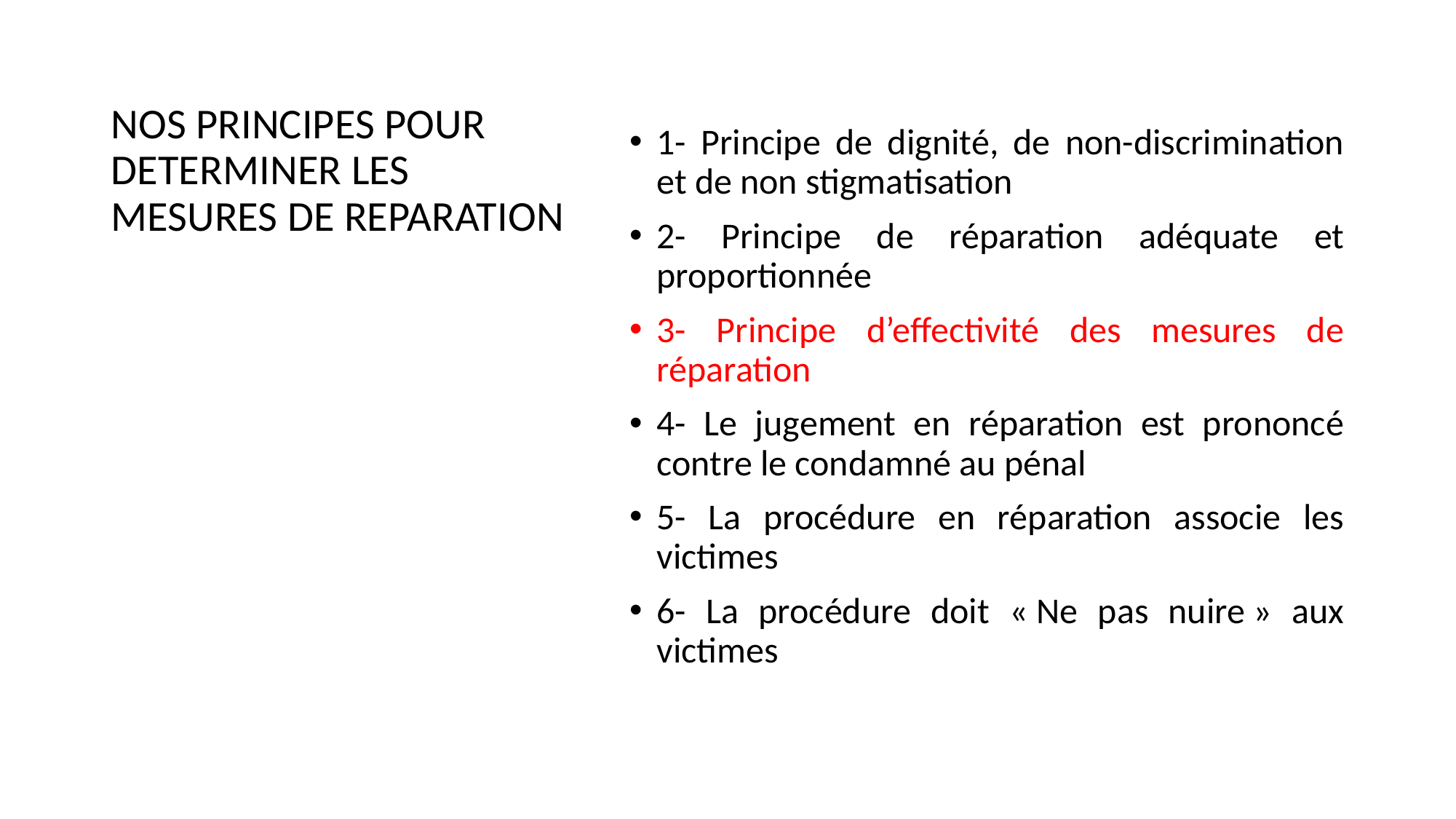

# NOS PRINCIPES POUR DETERMINER LES MESURES DE REPARATION
1- Principe de dignité, de non-discrimination et de non stigmatisation
2- Principe de réparation adéquate et proportionnée
3- Principe d’effectivité des mesures de réparation
4- Le jugement en réparation est prononcé contre le condamné au pénal
5- La procédure en réparation associe les victimes
6- La procédure doit « Ne pas nuire » aux victimes